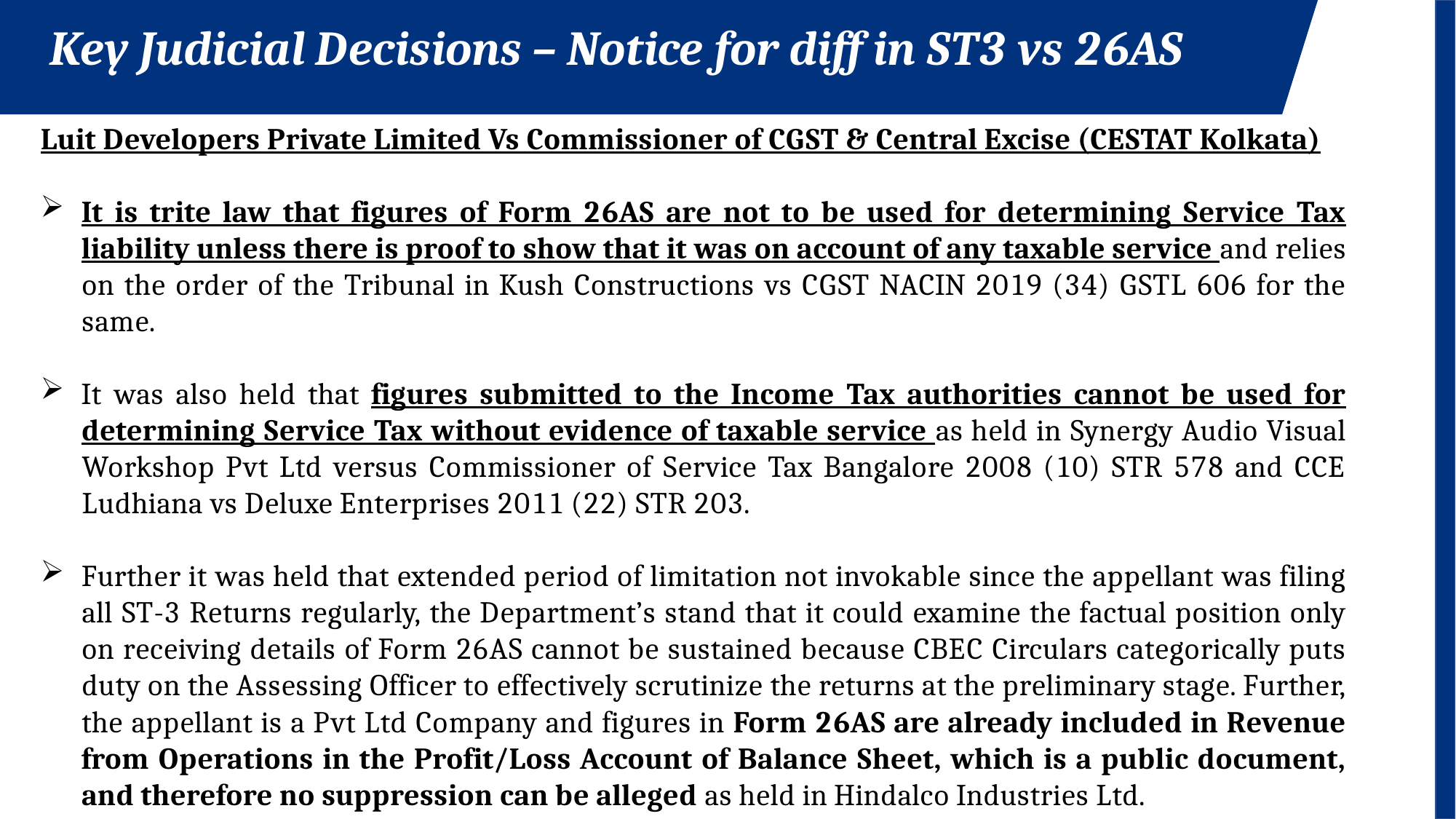

Key Judicial Decisions – Notice for diff in ST3 vs 26AS
Luit Developers Private Limited Vs Commissioner of CGST & Central Excise (CESTAT Kolkata)

It is trite law that figures of Form 26AS are not to be used for determining Service Tax liability unless there is proof to show that it was on account of any taxable service and relies on the order of the Tribunal in Kush Constructions vs CGST NACIN 2019 (34) GSTL 606 for the same.

It was also held that figures submitted to the Income Tax authorities cannot be used for determining Service Tax without evidence of taxable service as held in Synergy Audio Visual Workshop Pvt Ltd versus Commissioner of Service Tax Bangalore 2008 (10) STR 578 and CCE Ludhiana vs Deluxe Enterprises 2011 (22) STR 203.

Further it was held that extended period of limitation not invokable since the appellant was filing all ST-3 Returns regularly, the Department’s stand that it could examine the factual position only on receiving details of Form 26AS cannot be sustained because CBEC Circulars categorically puts duty on the Assessing Officer to effectively scrutinize the returns at the preliminary stage. Further, the appellant is a Pvt Ltd Company and figures in Form 26AS are already included in Revenue from Operations in the Profit/Loss Account of Balance Sheet, which is a public document, and therefore no suppression can be alleged as held in Hindalco Industries Ltd.